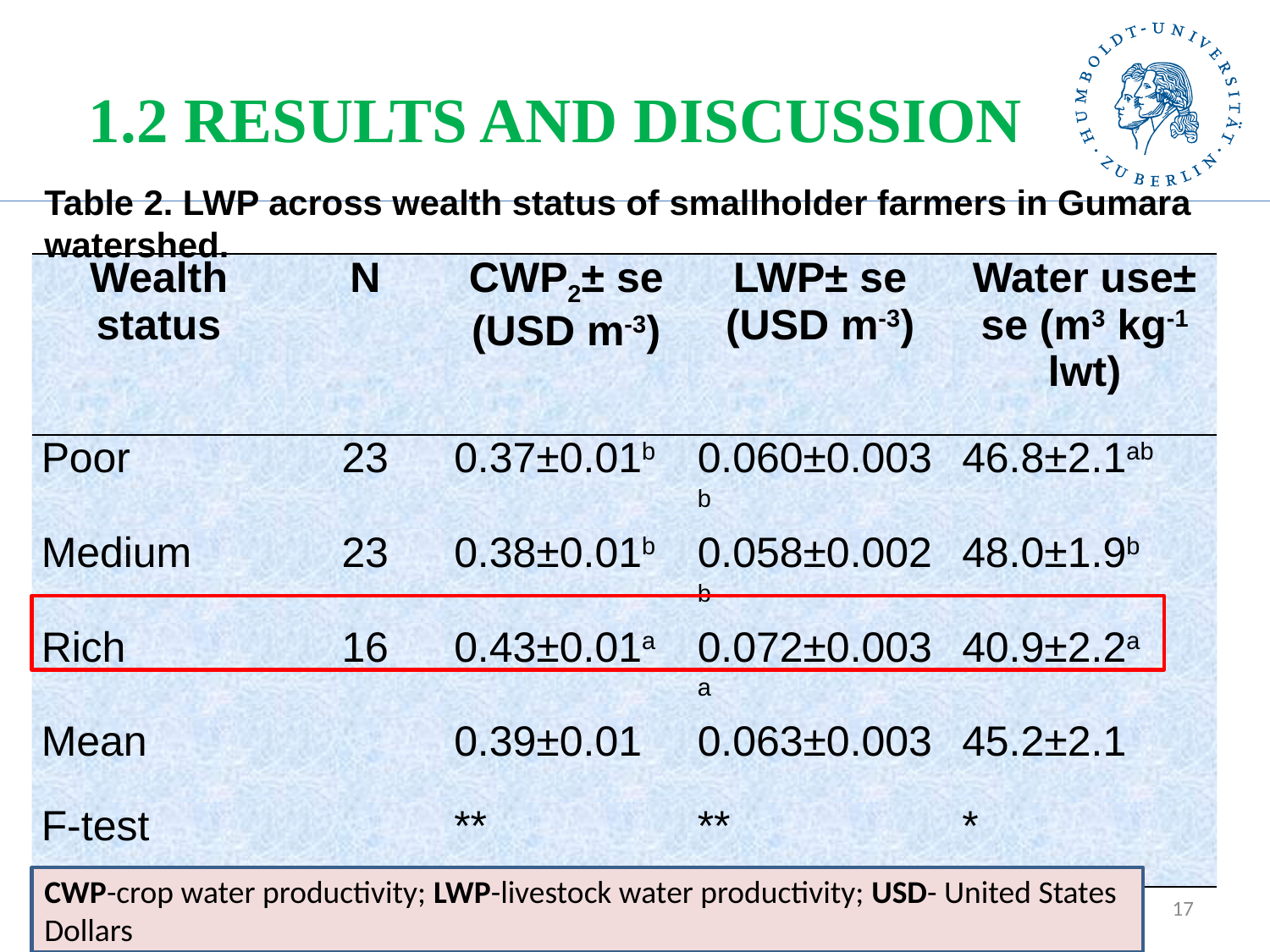

# 1.2 RESULTS AND DISCUSSION
Table 2. LWP across wealth status of smallholder farmers in Gumara  watershed.

| Wealth status | N | CWP2± se (USD m-3) | LWP± se (USD m-3) | Water use± se (m3 kg-1 lwt) |
| --- | --- | --- | --- | --- |
| Poor | 23 | 0.37±0.01b | 0.060±0.003b | 46.8±2.1ab |
| Medium | 23 | 0.38±0.01b | 0.058±0.002 b | 48.0±1.9b |
| Rich | 16 | 0.43±0.01a | 0.072±0.003 a | 40.9±2.2a |
| Mean |  | 0.39±0.01 | 0.063±0.003 | 45.2±2.1 |
| F-test |  | \*\* | \*\* | \* |

CWP-crop water productivity; LWP-livestock water productivity; USD- United States Dollars
17